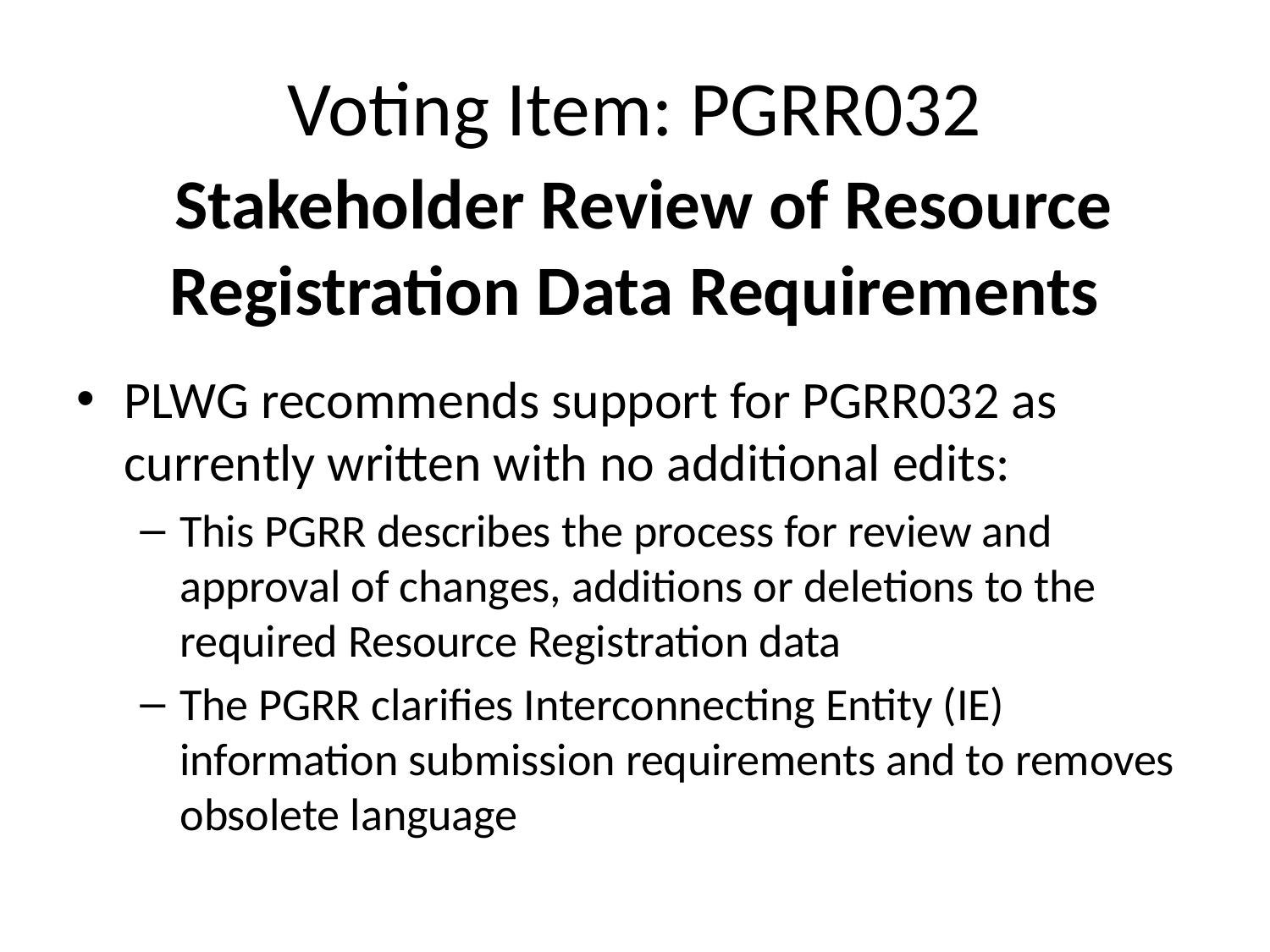

# Voting Item: PGRR032 Stakeholder Review of Resource Registration Data Requirements
PLWG recommends support for PGRR032 as currently written with no additional edits:
This PGRR describes the process for review and approval of changes, additions or deletions to the required Resource Registration data
The PGRR clarifies Interconnecting Entity (IE) information submission requirements and to removes obsolete language